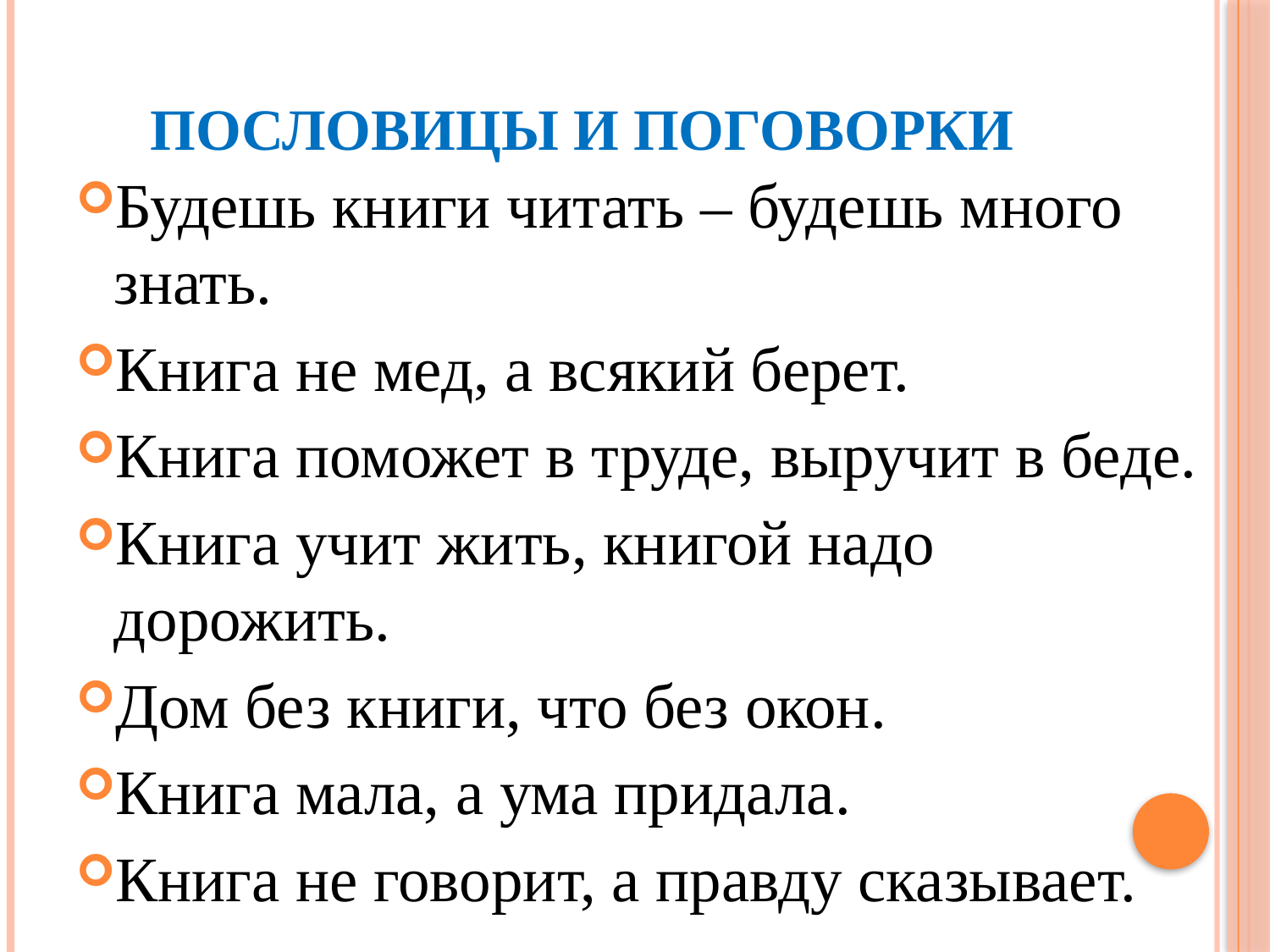

# Пословицы и поговорки
Будешь книги читать – будешь много знать.
Книга не мед, а всякий берет.
Книга поможет в труде, выручит в беде.
Книга учит жить, книгой надо дорожить.
Дом без книги, что без окон.
Книга мала, а ума придала.
Книга не говорит, а правду сказывает.